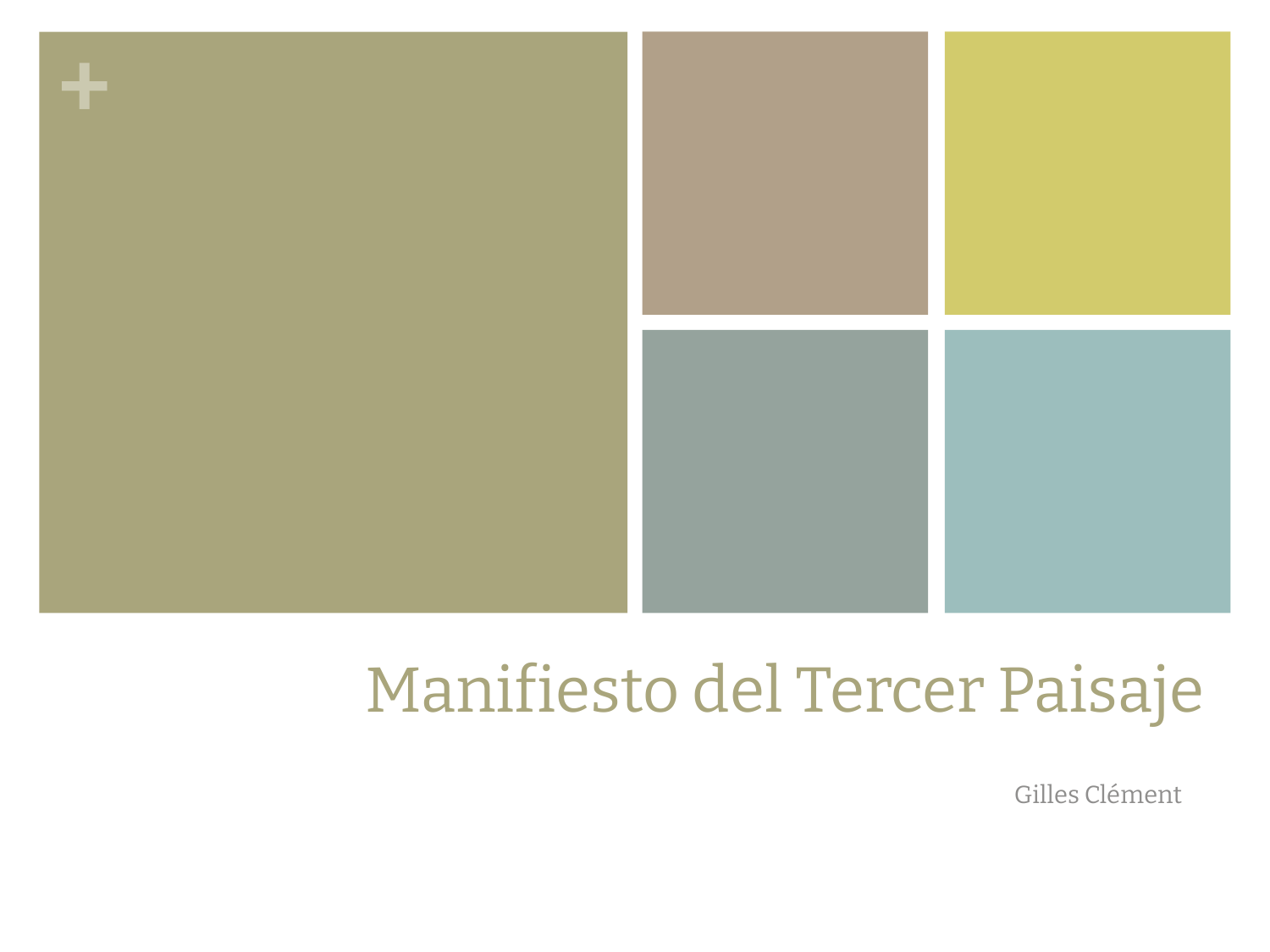

# Manifiesto del Tercer Paisaje
Gilles Clément